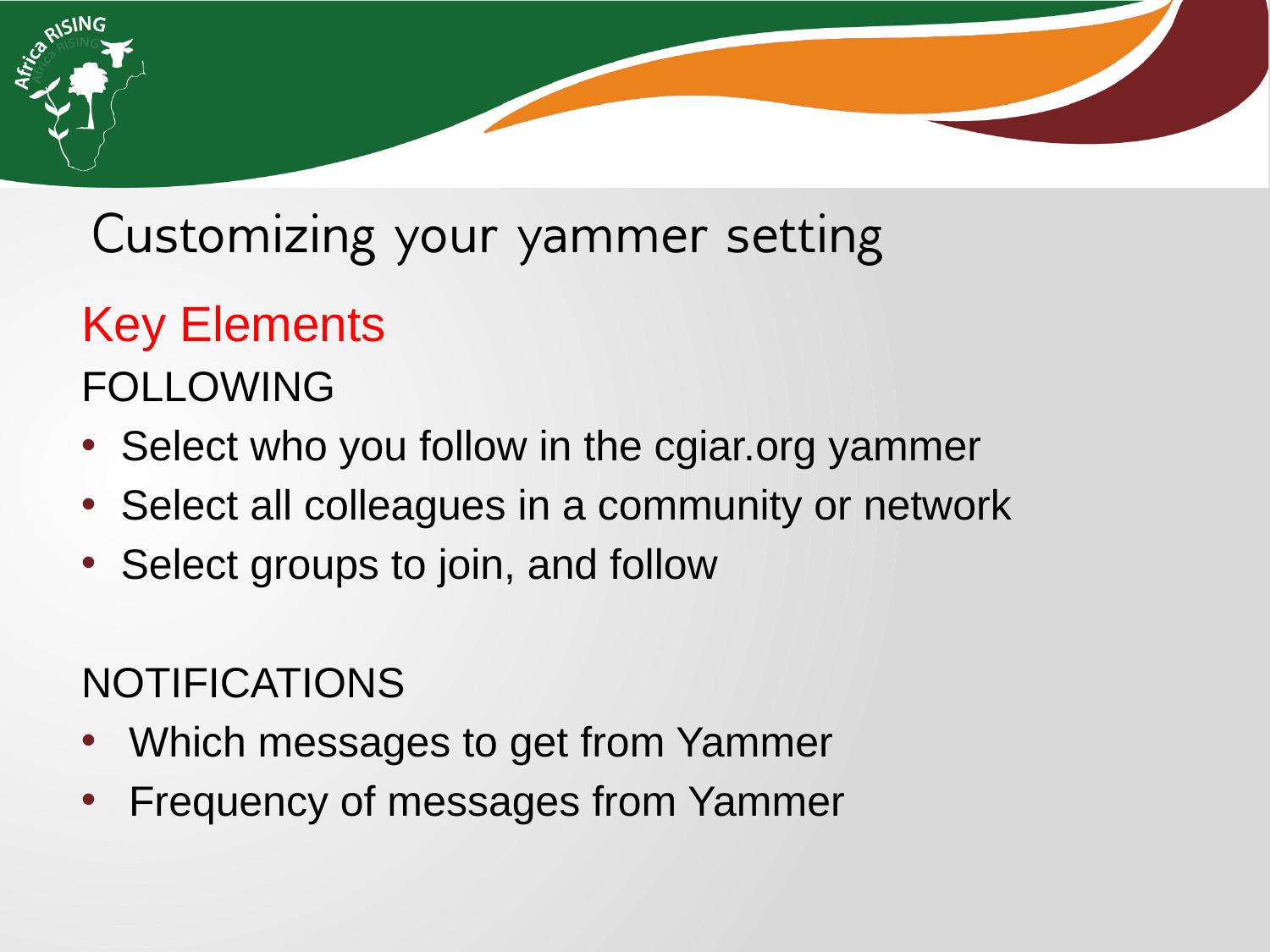

Customizing your yammer setting
Key Elements
FOLLOWING
Select who you follow in the cgiar.org yammer
Select all colleagues in a community or network
Select groups to join, and follow

NOTIFICATIONS
Which messages to get from Yammer
Frequency of messages from Yammer